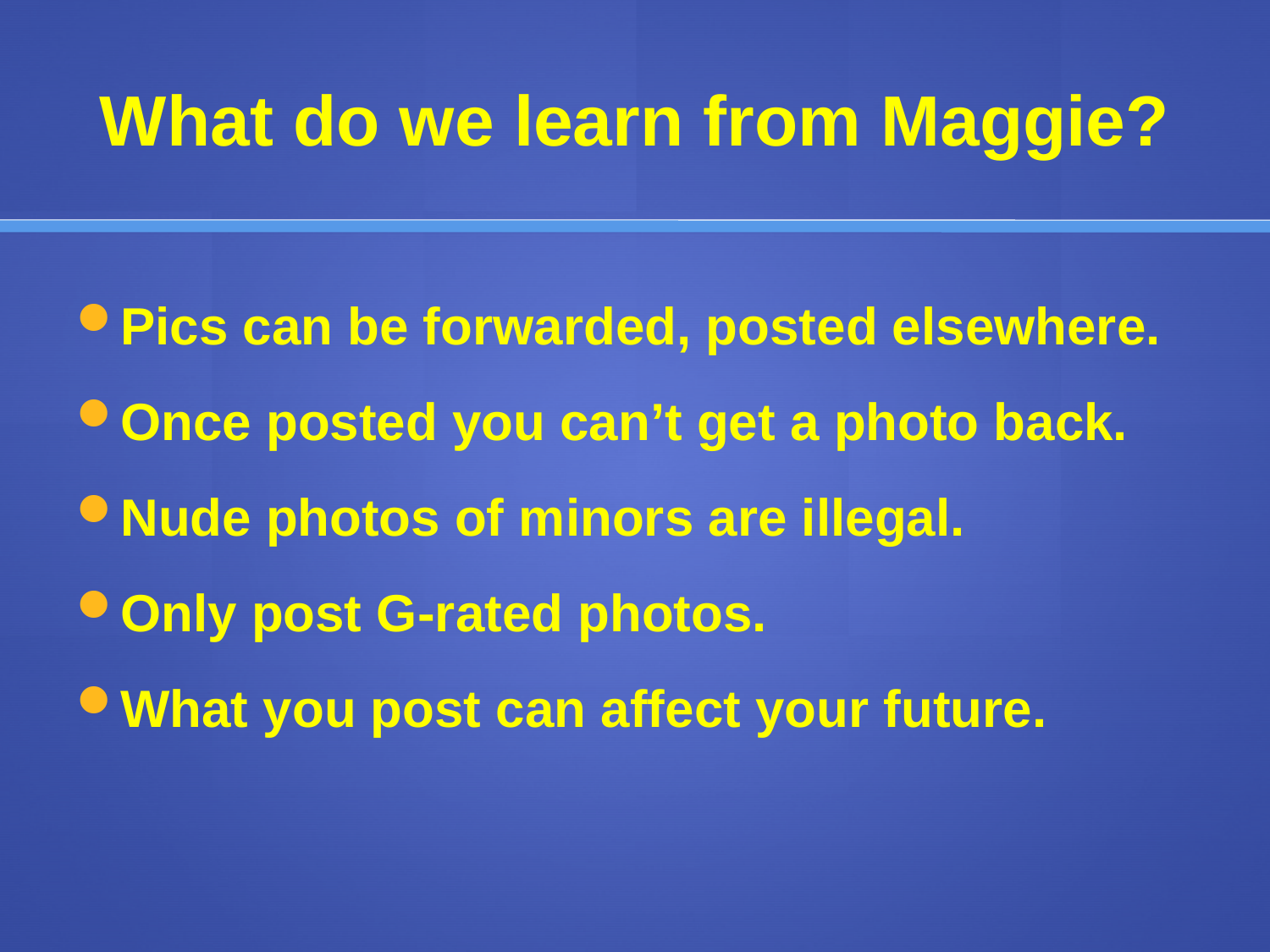

# What do we learn from Maggie?
Pics can be forwarded, posted elsewhere.
Once posted you can’t get a photo back.
Nude photos of minors are illegal.
Only post G-rated photos.
What you post can affect your future.